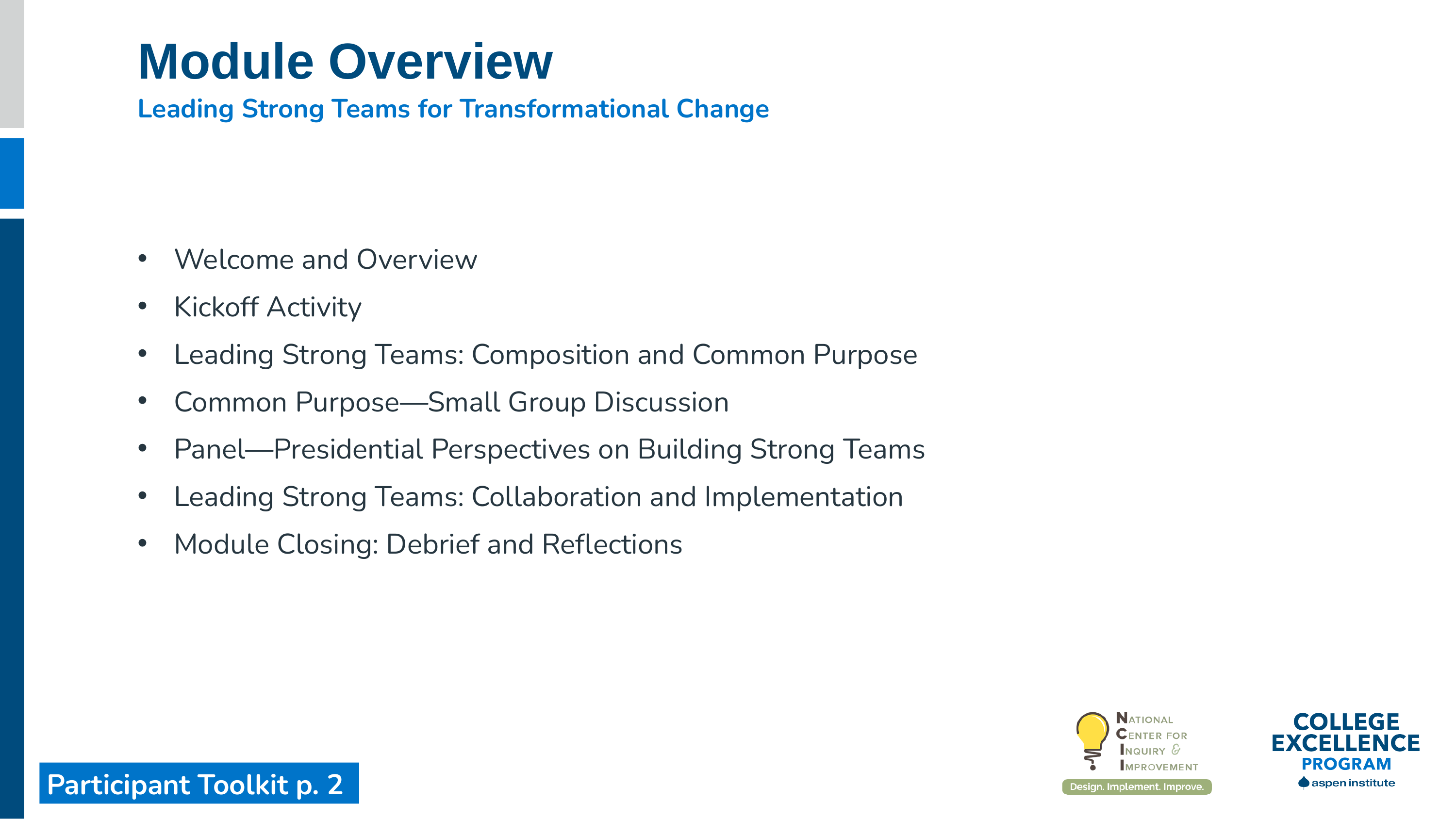

Module Overview
Leading Strong Teams for Transformational Change
Welcome and Overview
Kickoff Activity
Leading Strong Teams: Composition and Common Purpose
Common Purpose—Small Group Discussion
Panel—Presidential Perspectives on Building Strong Teams
Leading Strong Teams: Collaboration and Implementation
Module Closing: Debrief and Reflections
Participant Toolkit p. 2